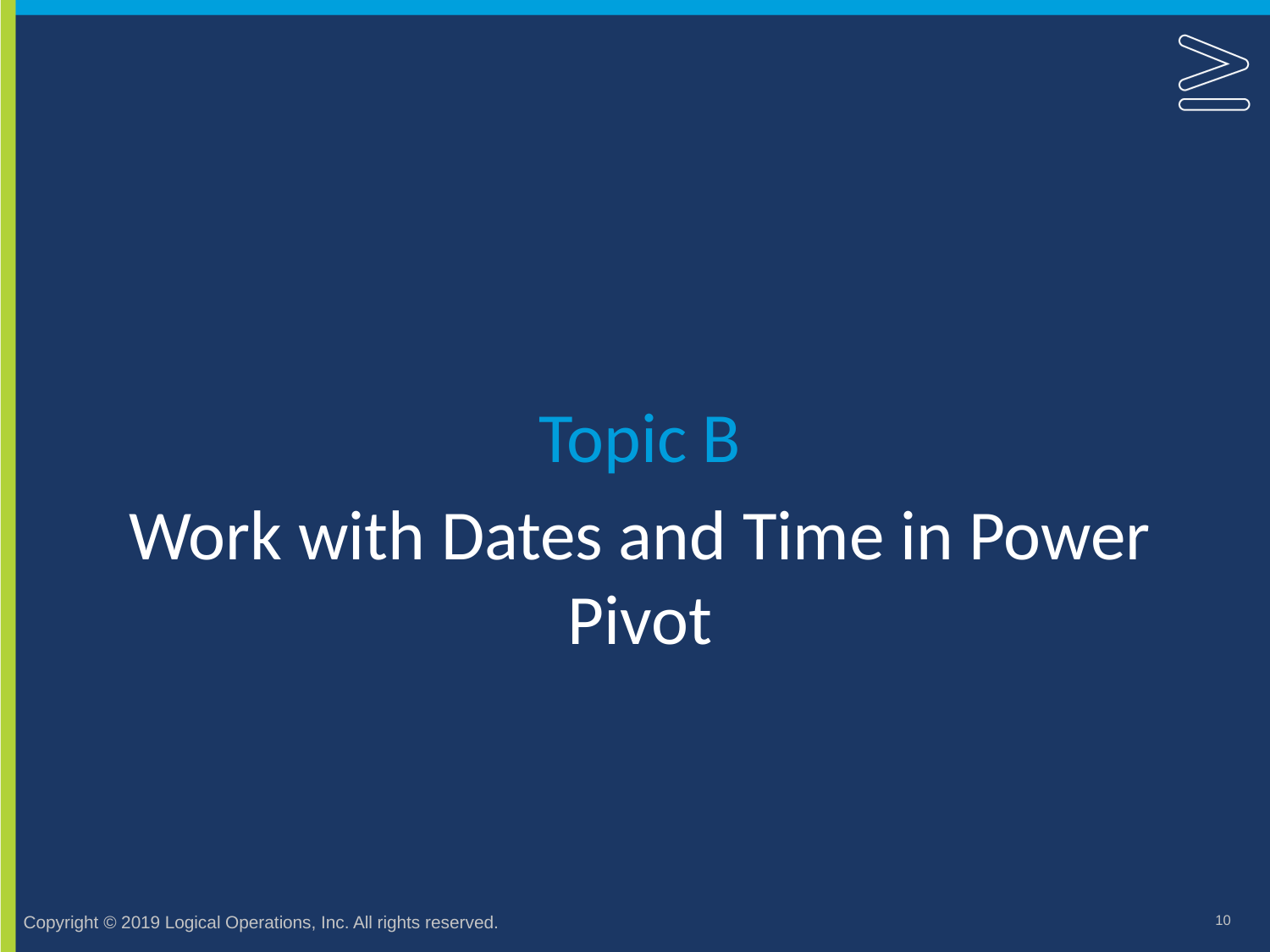

Topic B
# Work with Dates and Time in Power Pivot
10